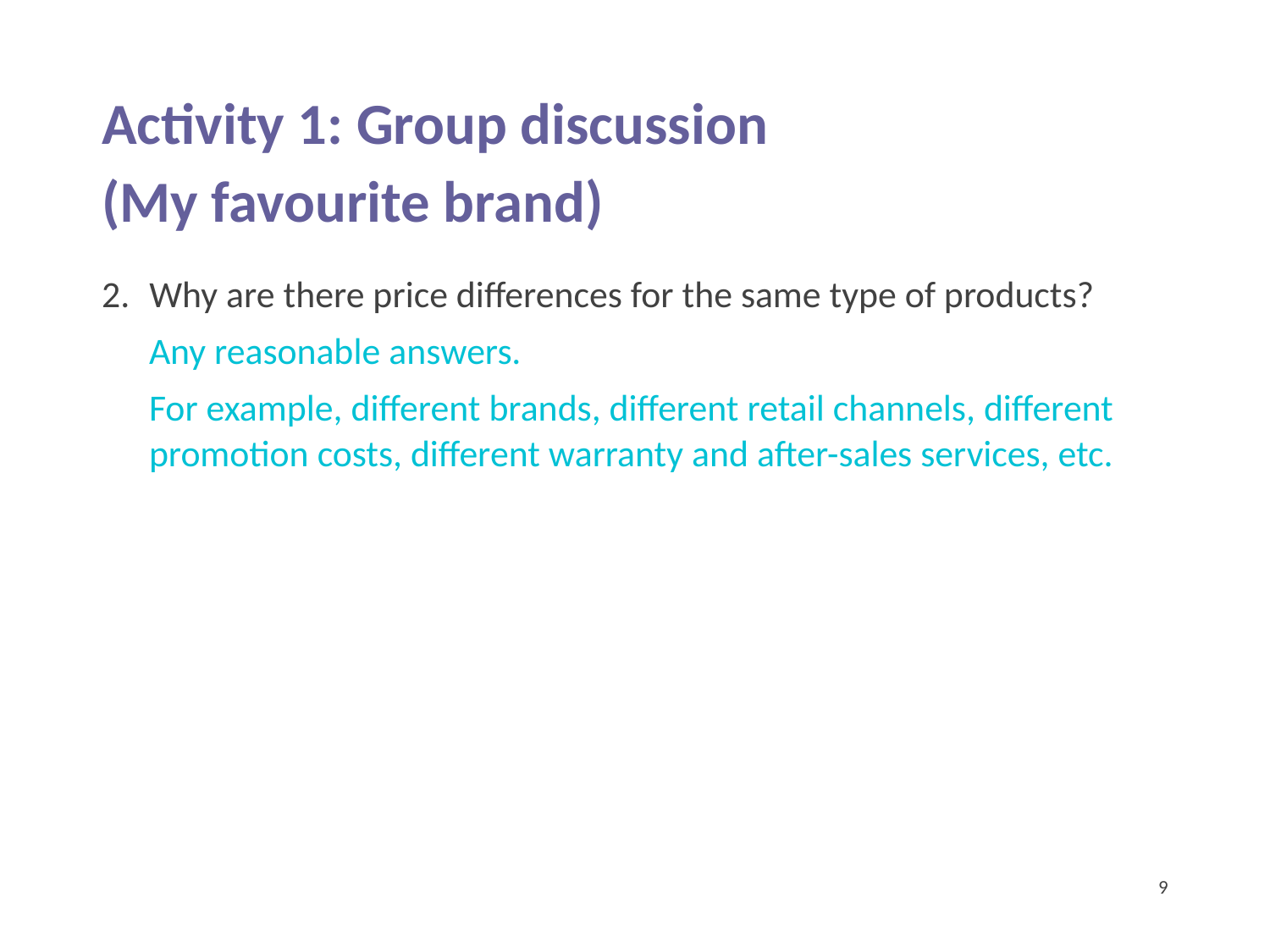

Activity 1: Group discussion
(My favourite brand)
Why are there price differences for the same type of products?
Any reasonable answers.
For example, different brands, different retail channels, different promotion costs, different warranty and after-sales services, etc.
9